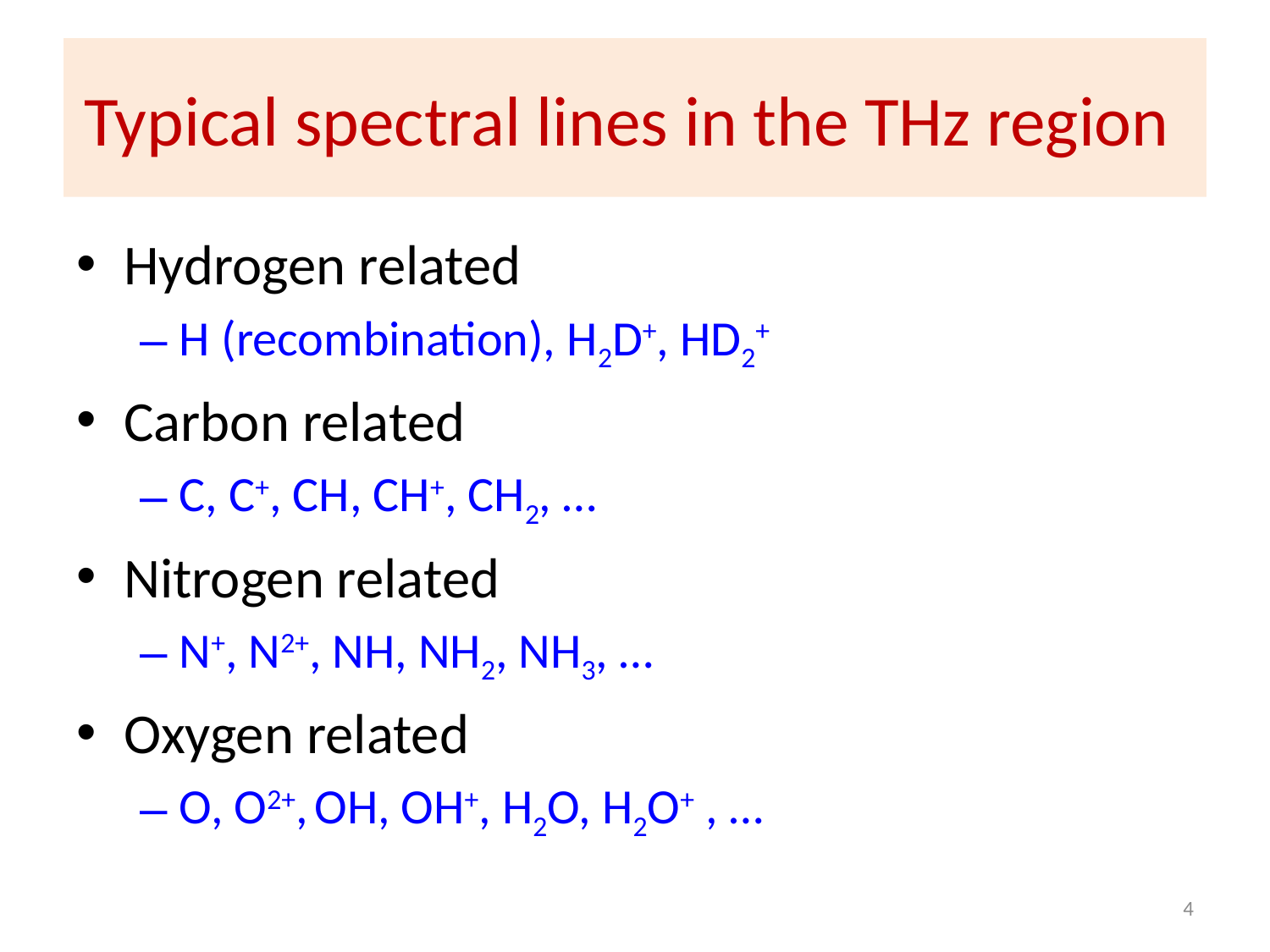

# Typical spectral lines in the THz region
Hydrogen related
H (recombination), H2D+, HD2+
Carbon related
C, C+, CH, CH+, CH2, …
Nitrogen related
N+, N2+, NH, NH2, NH3, …
Oxygen related
O, O2+, OH, OH+, H2O, H2O+ , …
4